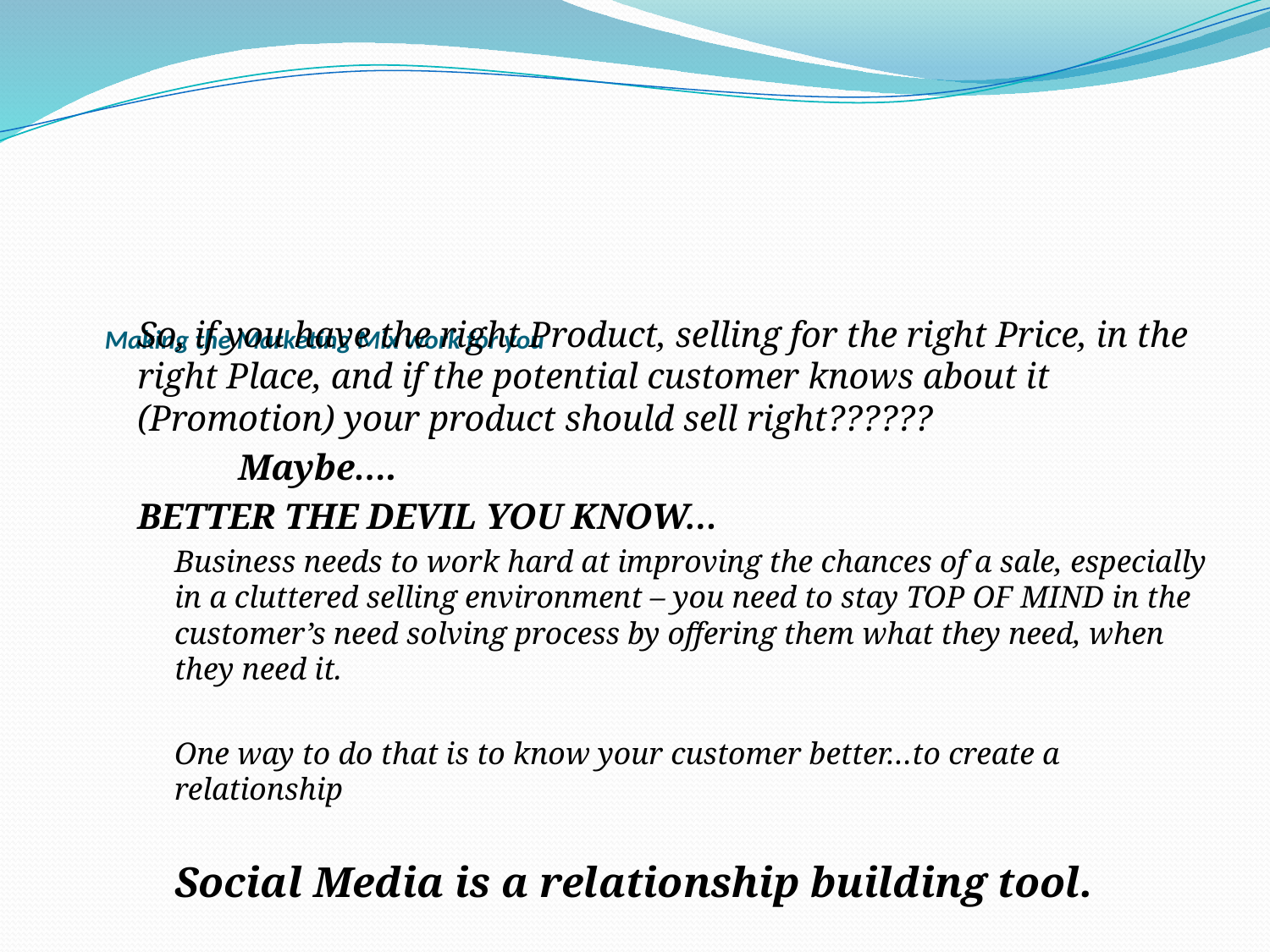

So, if you have the right Product, selling for the right Price, in the right Place, and if the potential customer knows about it (Promotion) your product should sell right??????
							Maybe….
BETTER THE DEVIL YOU KNOW…
Business needs to work hard at improving the chances of a sale, especially in a cluttered selling environment – you need to stay TOP OF MIND in the customer’s need solving process by offering them what they need, when they need it.

One way to do that is to know your customer better…to create a relationship

Social Media is a relationship building tool.
# Making the Marketing Mix work for you